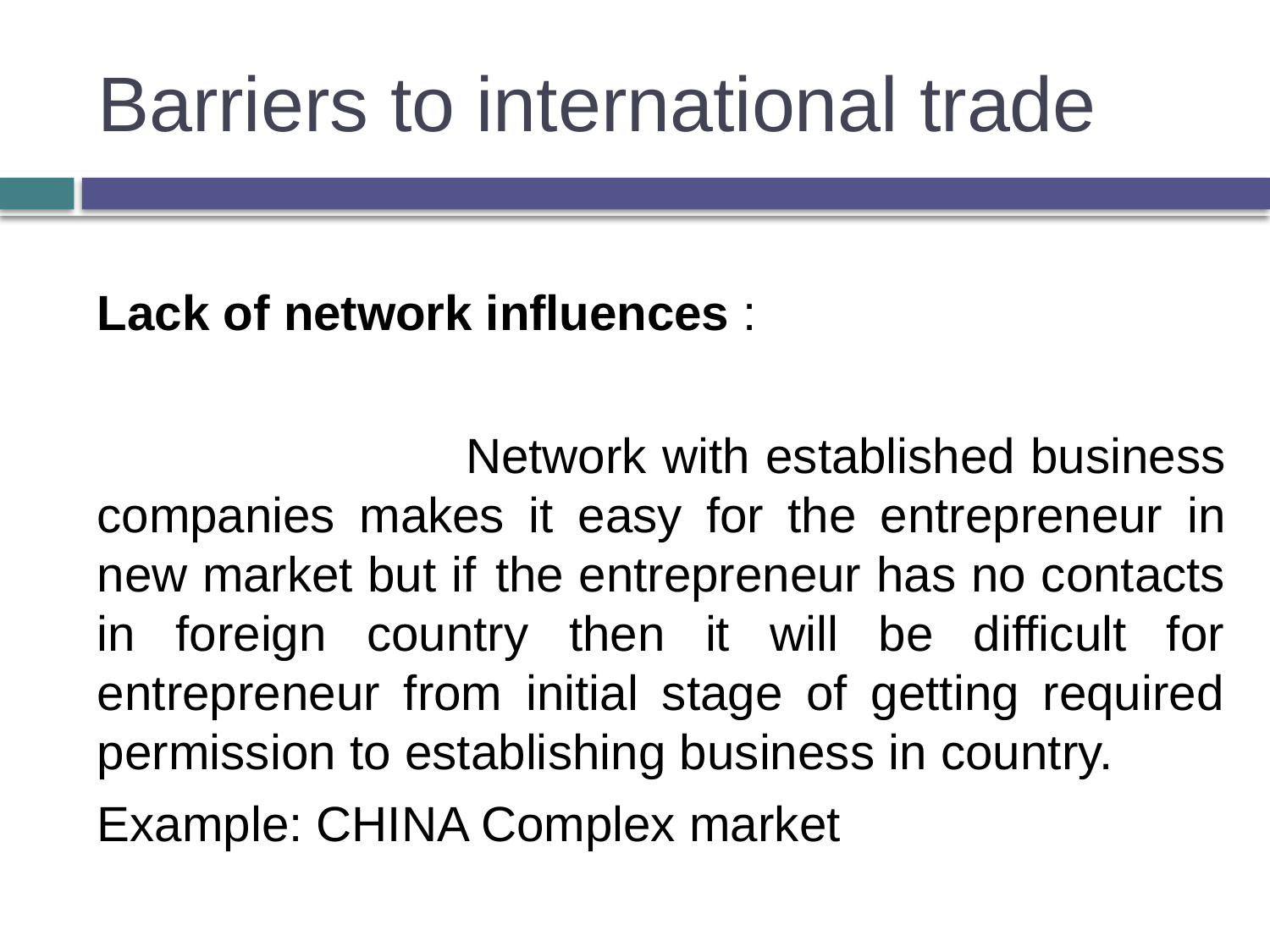

# Barriers to international trade
Lack of network influences :

                       Network with established business companies makes it easy for the entrepreneur in new market but if the entrepreneur has no contacts in foreign country then it will be difficult for entrepreneur from initial stage of getting required permission to establishing business in country.
Example: CHINA Complex market